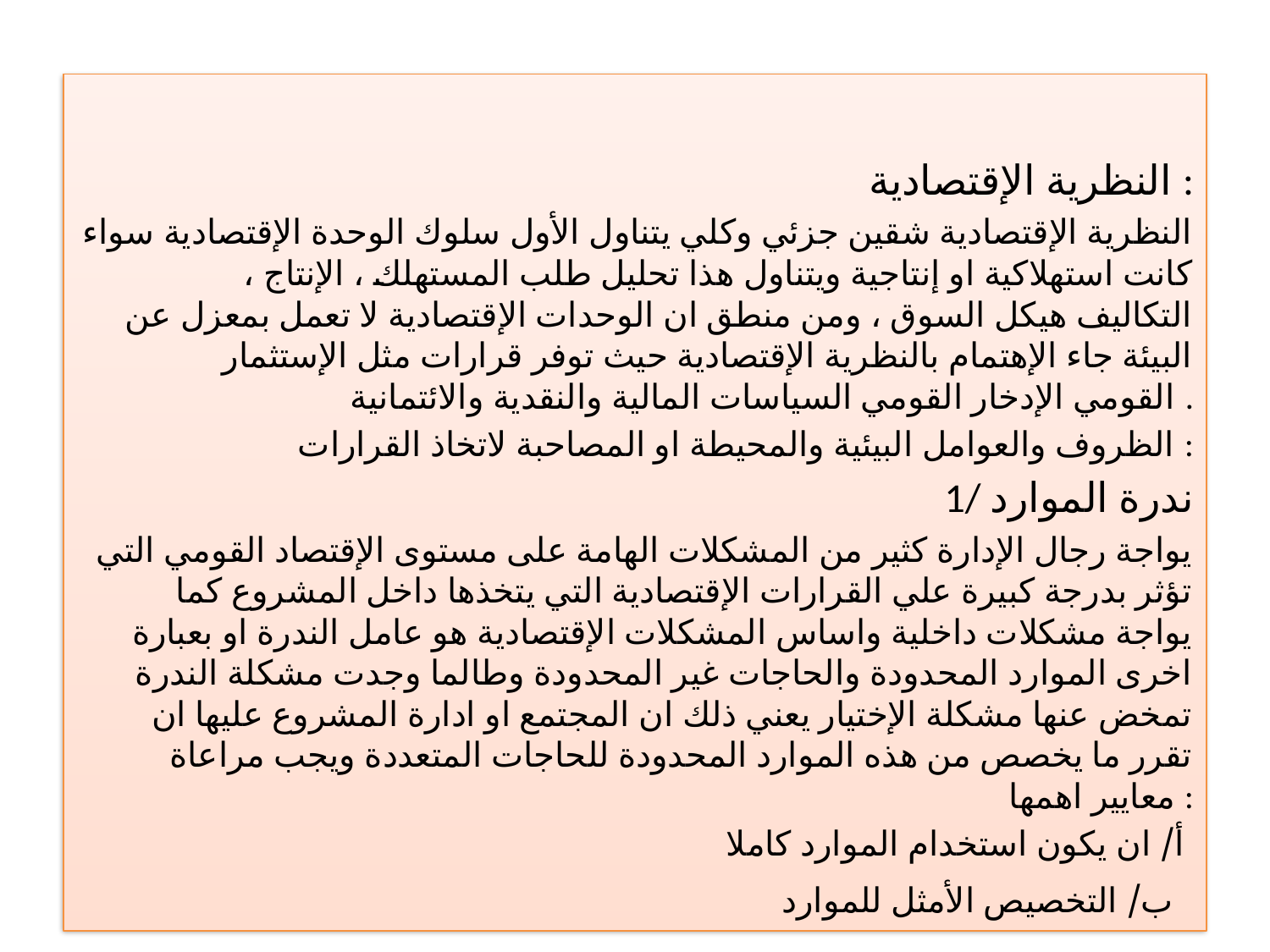

النظرية الإقتصادية :
النظرية الإقتصادية شقين جزئي وكلي يتناول الأول سلوك الوحدة الإقتصادية سواء كانت استهلاكية او إنتاجية ويتناول هذا تحليل طلب المستهلك ، الإنتاج ، التكاليف هيكل السوق ، ومن منطق ان الوحدات الإقتصادية لا تعمل بمعزل عن البيئة جاء الإهتمام بالنظرية الإقتصادية حيث توفر قرارات مثل الإستثمار القومي الإدخار القومي السياسات المالية والنقدية والائتمانية .
الظروف والعوامل البيئية والمحيطة او المصاحبة لاتخاذ القرارات :
1/ ندرة الموارد
يواجة رجال الإدارة كثير من المشكلات الهامة على مستوى الإقتصاد القومي التي تؤثر بدرجة كبيرة علي القرارات الإقتصادية التي يتخذها داخل المشروع كما يواجة مشكلات داخلية واساس المشكلات الإقتصادية هو عامل الندرة او بعبارة اخرى الموارد المحدودة والحاجات غير المحدودة وطالما وجدت مشكلة الندرة تمخض عنها مشكلة الإختيار يعني ذلك ان المجتمع او ادارة المشروع عليها ان تقرر ما يخصص من هذه الموارد المحدودة للحاجات المتعددة ويجب مراعاة معايير اهمها :
أ/ ان يكون استخدام الموارد كاملا
ب/ التخصيص الأمثل للموارد